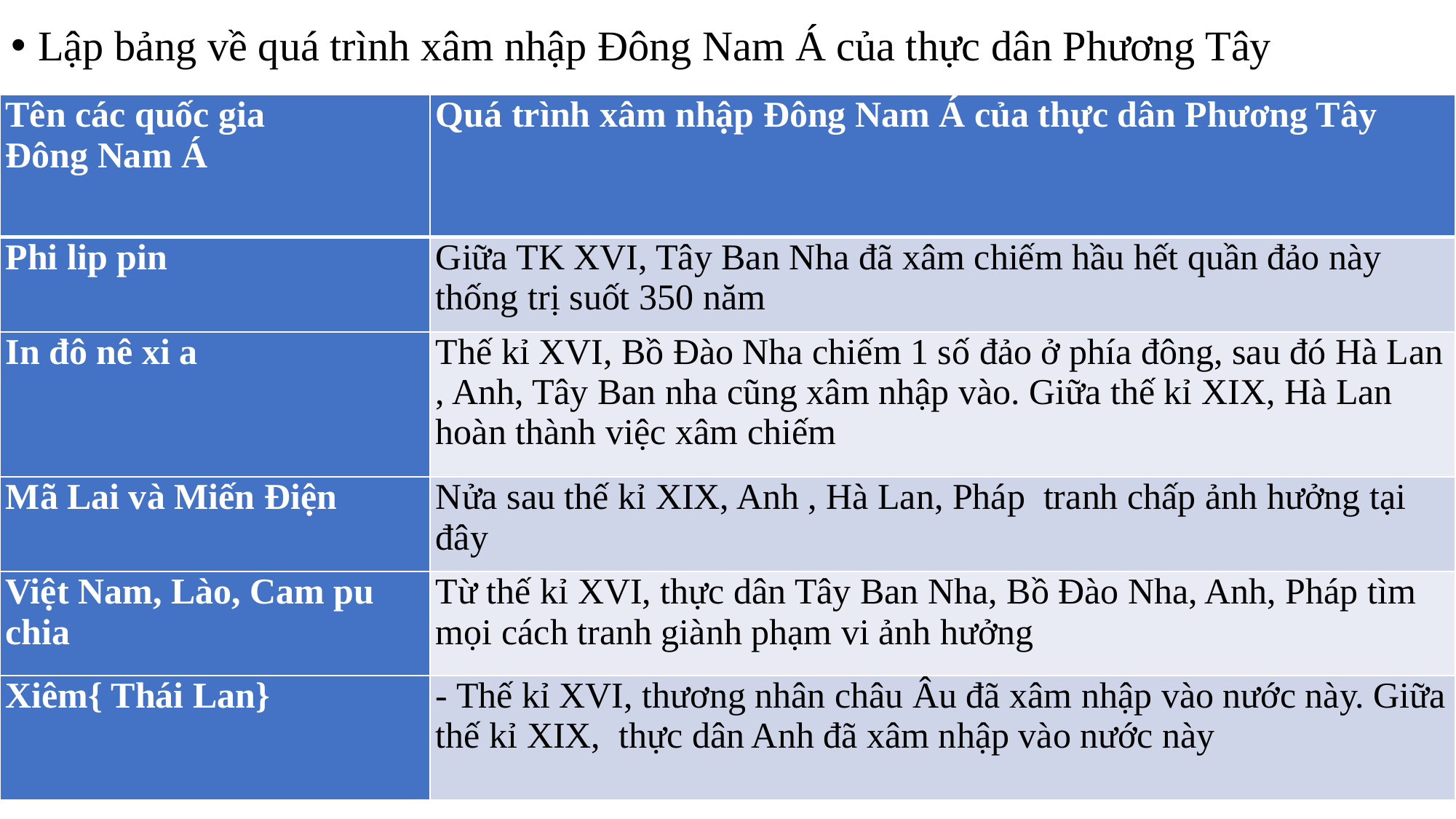

Lập bảng về quá trình xâm nhập Đông Nam Á của thực dân Phương Tây
| Tên các quốc gia Đông Nam Á | Quá trình xâm nhập Đông Nam Á của thực dân Phương Tây |
| --- | --- |
| Phi lip pin | Giữa TK XVI, Tây Ban Nha đã xâm chiếm hầu hết quần đảo này thống trị suốt 350 năm |
| In đô nê xi a | Thế kỉ XVI, Bồ Đào Nha chiếm 1 số đảo ở phía đông, sau đó Hà Lan , Anh, Tây Ban nha cũng xâm nhập vào. Giữa thế kỉ XIX, Hà Lan hoàn thành việc xâm chiếm |
| Mã Lai và Miến Điện | Nửa sau thế kỉ XIX, Anh , Hà Lan, Pháp tranh chấp ảnh hưởng tại đây |
| Việt Nam, Lào, Cam pu chia | Từ thế kỉ XVI, thực dân Tây Ban Nha, Bồ Đào Nha, Anh, Pháp tìm mọi cách tranh giành phạm vi ảnh hưởng |
| Xiêm{ Thái Lan} | - Thế kỉ XVI, thương nhân châu Âu đã xâm nhập vào nước này. Giữa thế kỉ XIX, thực dân Anh đã xâm nhập vào nước này |